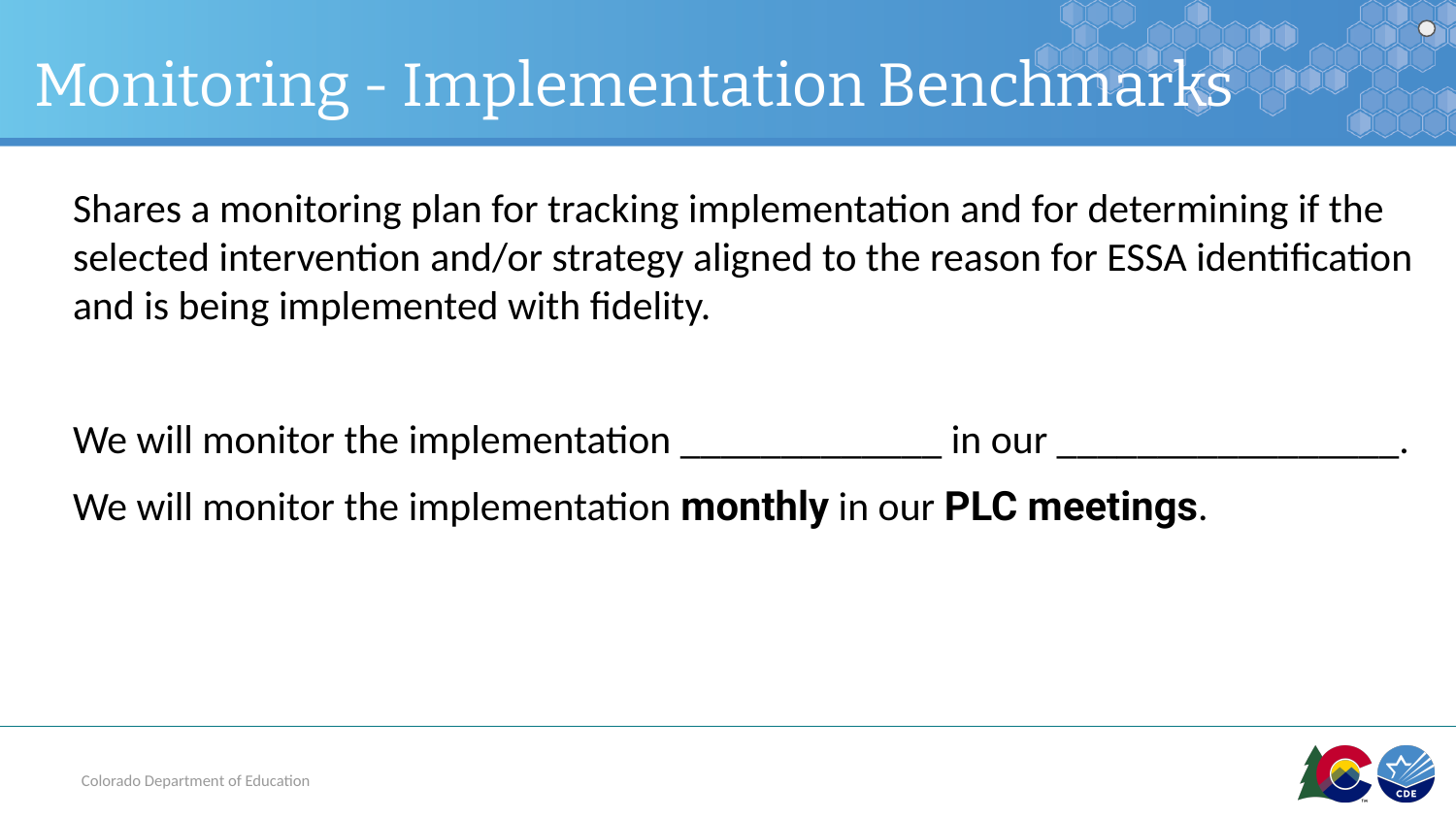

# Monitoring - Implementation Benchmarks
Shares a monitoring plan for tracking implementation and for determining if the selected intervention and/or strategy aligned to the reason for ESSA identification and is being implemented with fidelity.

We will monitor the implementation _____________ in our _________________.
We will monitor the implementation monthly in our PLC meetings.